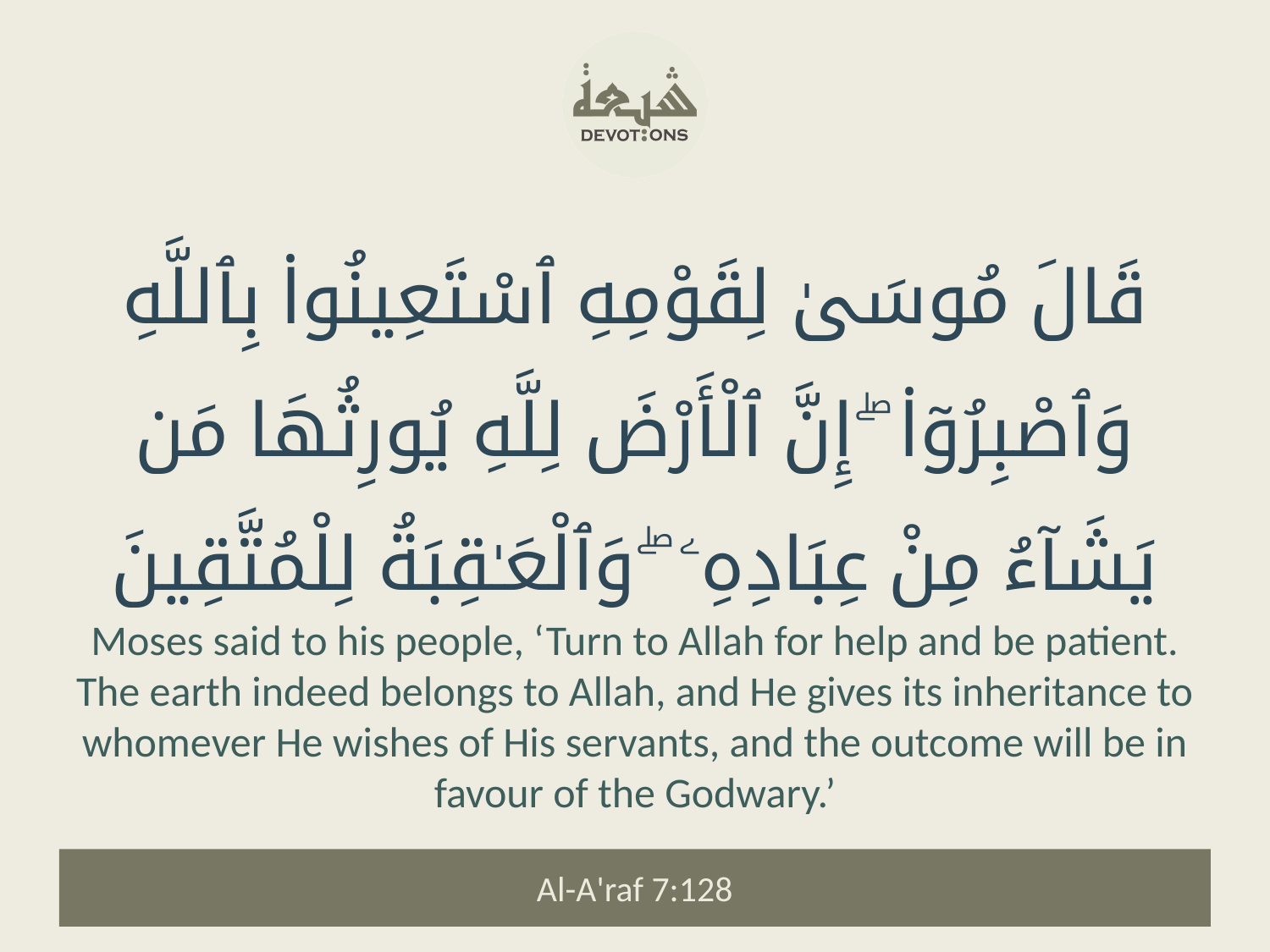

قَالَ مُوسَىٰ لِقَوْمِهِ ٱسْتَعِينُوا۟ بِٱللَّهِ وَٱصْبِرُوٓا۟ ۖ إِنَّ ٱلْأَرْضَ لِلَّهِ يُورِثُهَا مَن يَشَآءُ مِنْ عِبَادِهِۦ ۖ وَٱلْعَـٰقِبَةُ لِلْمُتَّقِينَ
Moses said to his people, ‘Turn to Allah for help and be patient. The earth indeed belongs to Allah, and He gives its inheritance to whomever He wishes of His servants, and the outcome will be in favour of the Godwary.’
Al-A'raf 7:128